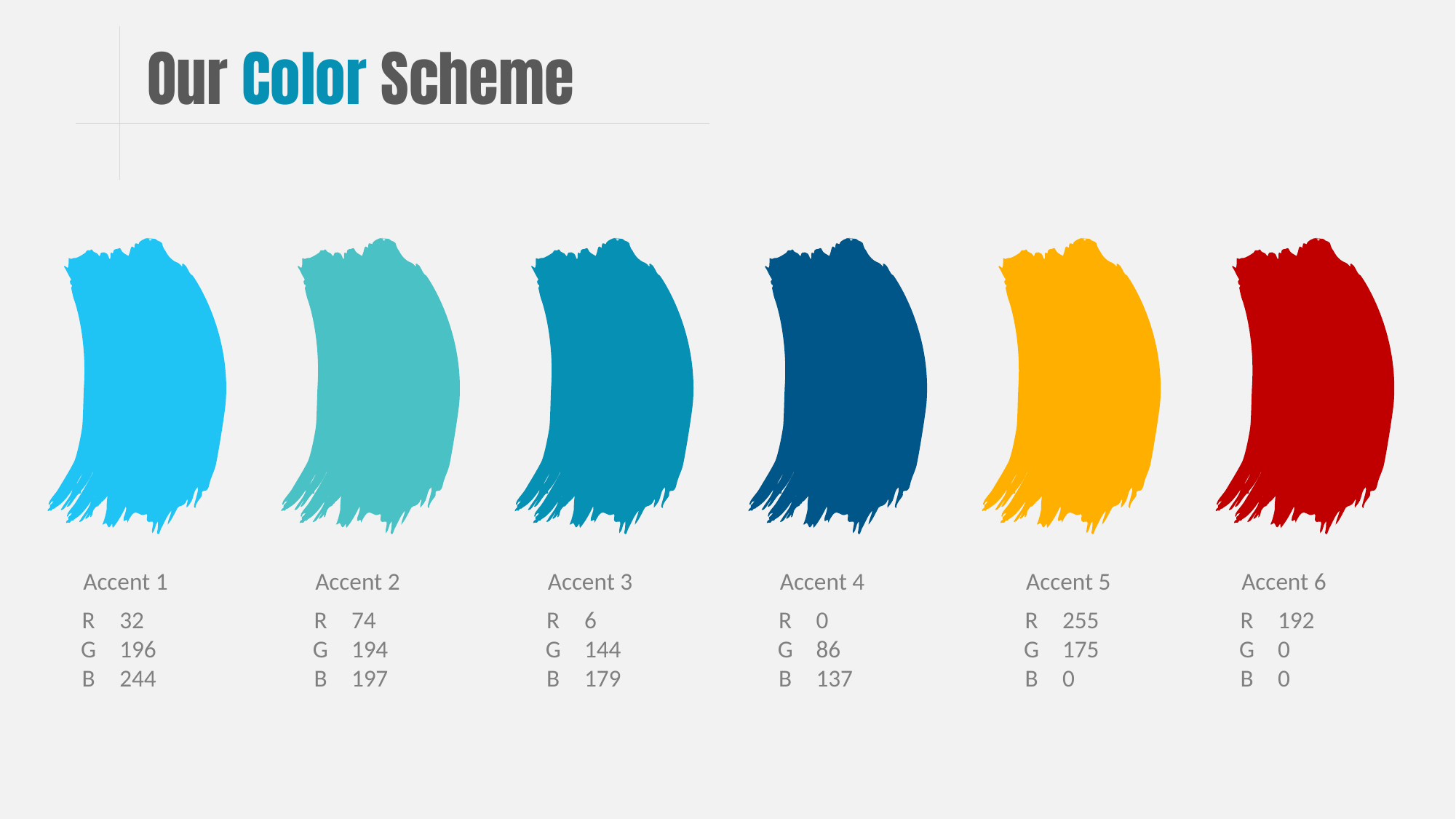

Our Color Scheme

Accent 1
Accent 2
Accent 3
Accent 4
Accent 5
Accent 6
R
G
B
32
196
244
R
G
B
74
194
197
R
G
B
6
144
179
R
G
B
0
86
137
R
G
B
255
175
0
R
G
B
192
0
0